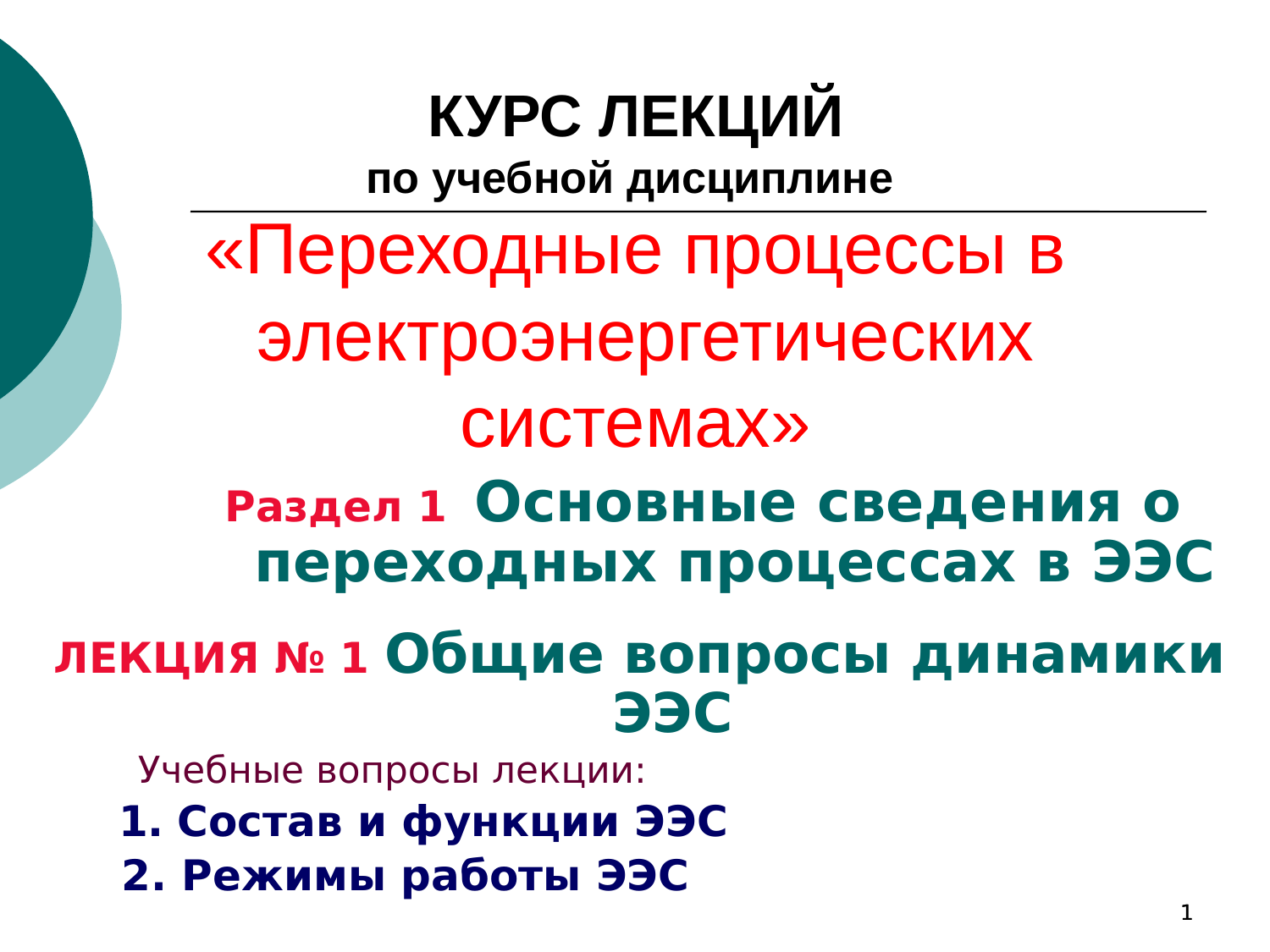

КУРС ЛЕКЦИЙ
по учебной дисциплине
«Переходные процессы в
 электроэнергетических
системах»
Раздел 1  Основные сведения о переходных процессах в ЭЭС
ЛЕКЦИЯ № 1 Общие вопросы динамики ЭЭС
       Учебные вопросы лекции:
      1. Состав и функции ЭЭС
     2. Режимы работы ЭЭС
1
1